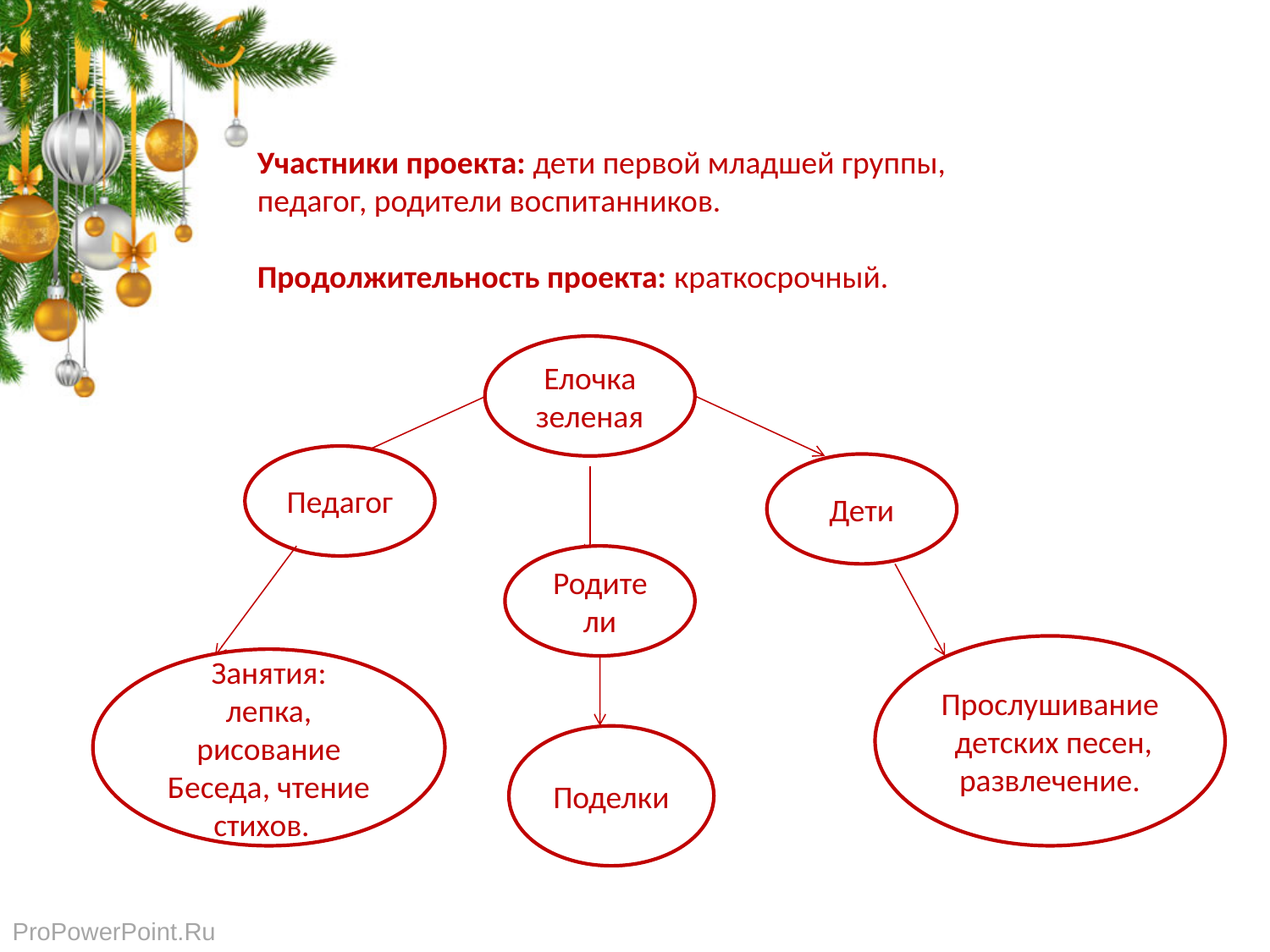

Участники проекта: дети первой младшей группы, педагог, родители воспитанников.

Продолжительность проекта: краткосрочный.
Елочка зеленая
Педагог
Дети
Родители
Прослушивание  детских песен, развлечение.
Занятия:
лепка, рисование
Беседа, чтение стихов.
Поделки